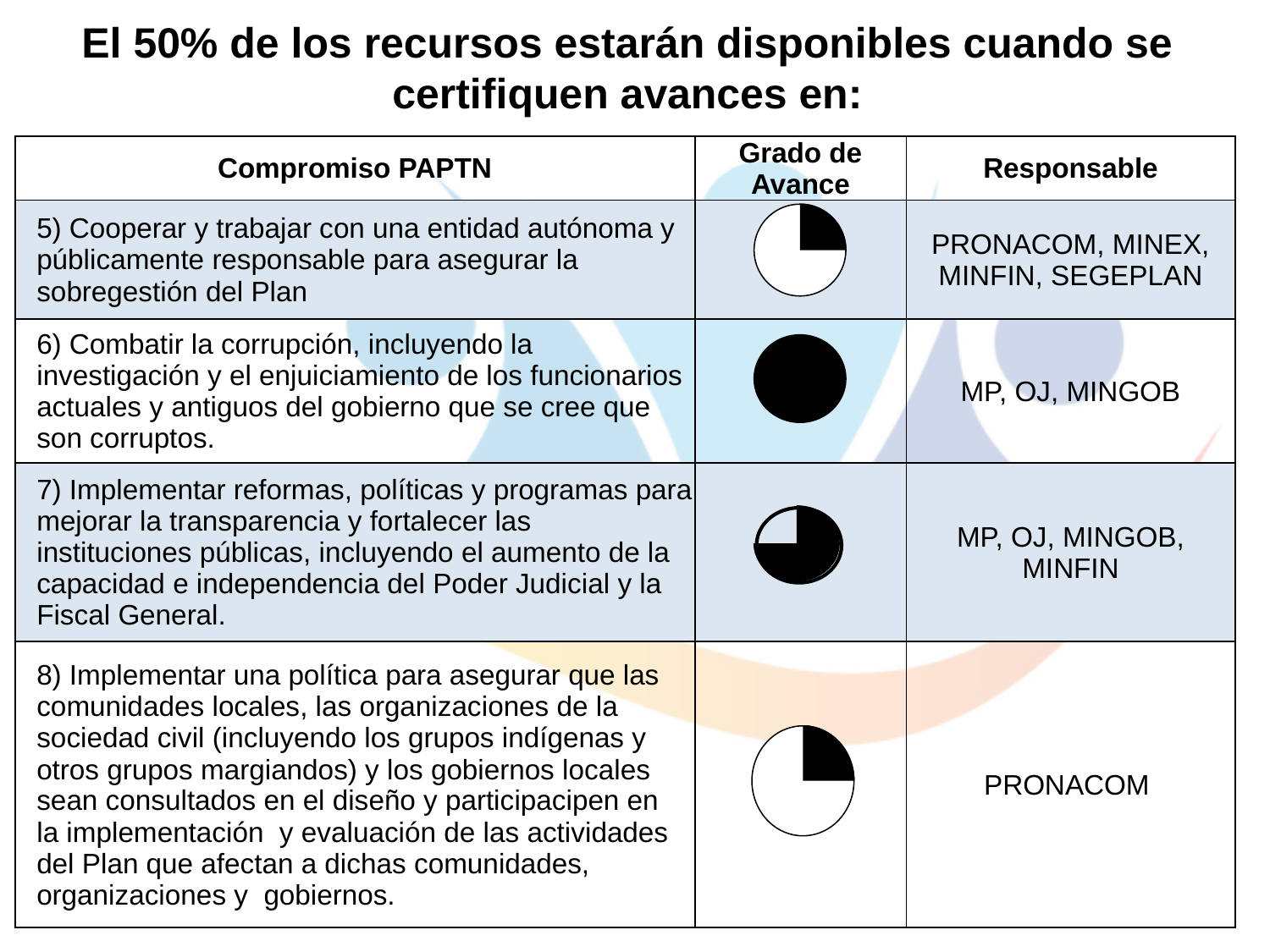

# El 50% de los recursos estarán disponibles cuando se certifiquen avances en:
| Compromiso PAPTN | Grado de Avance | Responsable |
| --- | --- | --- |
| 5) Cooperar y trabajar con una entidad autónoma y públicamente responsable para asegurar la sobregestión del Plan |  | PRONACOM, MINEX, MINFIN, SEGEPLAN |
| 6) Combatir la corrupción, incluyendo la investigación y el enjuiciamiento de los funcionarios actuales y antiguos del gobierno que se cree que son corruptos. |  | MP, OJ, MINGOB |
| 7) Implementar reformas, políticas y programas para mejorar la transparencia y fortalecer las instituciones públicas, incluyendo el aumento de la capacidad e independencia del Poder Judicial y la Fiscal General. |  | MP, OJ, MINGOB, MINFIN |
| 8) Implementar una política para asegurar que las comunidades locales, las organizaciones de la sociedad civil (incluyendo los grupos indígenas y otros grupos margiandos) y los gobiernos locales sean consultados en el diseño y participacipen en la implementación y evaluación de las actividades del Plan que afectan a dichas comunidades, organizaciones y gobiernos. |  | PRONACOM |